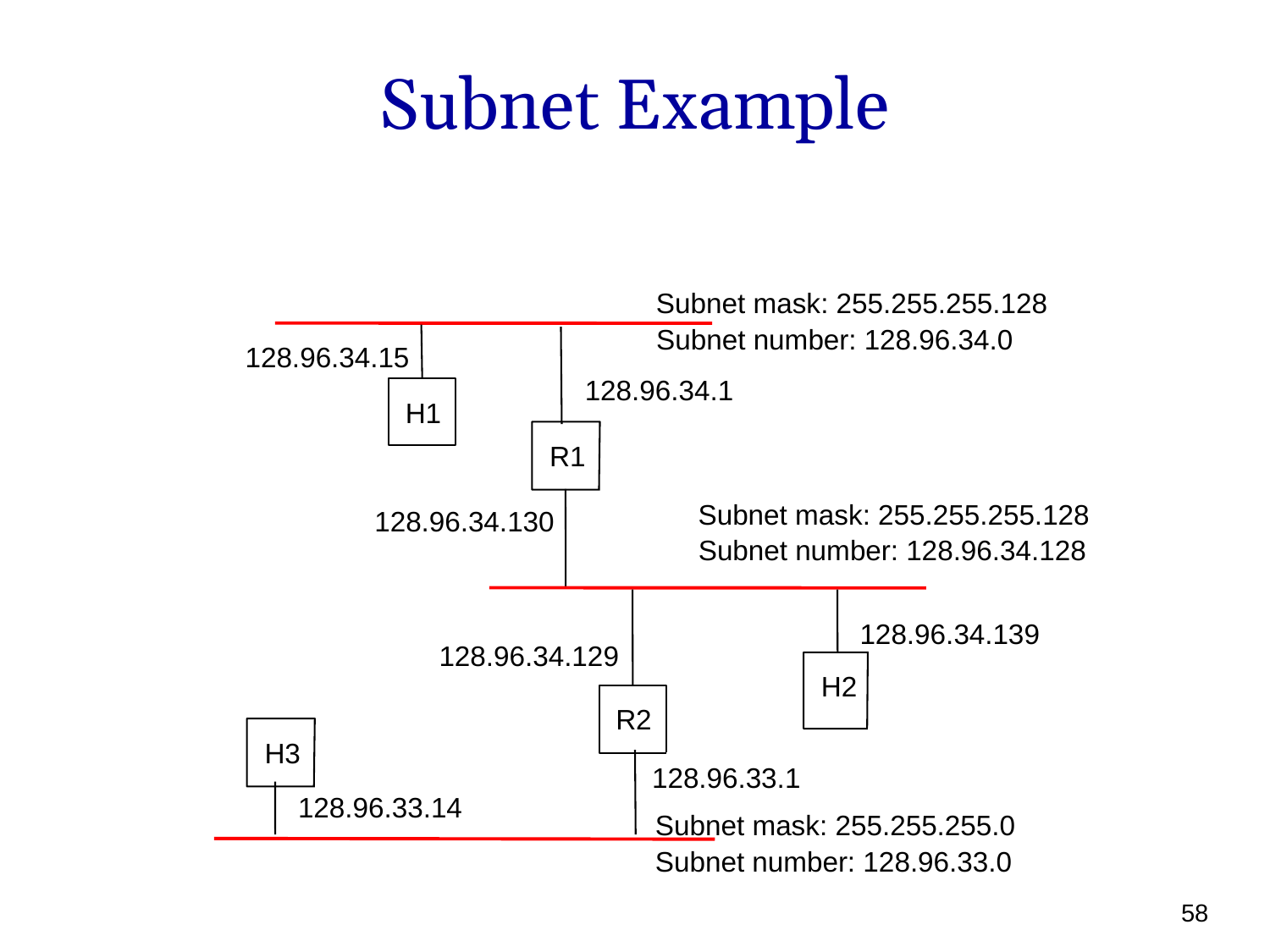

# Subnet Example
Subnet mask: 255.255.255.128
Subnet number: 128.96.34.0

128.96.34.15
128.96.34.1

H1

R1

Subnet mask: 255.255.255.128
128.96.34.130
Subnet number: 128.96.34.128

128.96.34.139
128.96.34.129

H2

R2

H3

128.96.33.1

128.96.33.14
Subnet mask: 255.255.255.0

Subnet number: 128.96.33.0
58